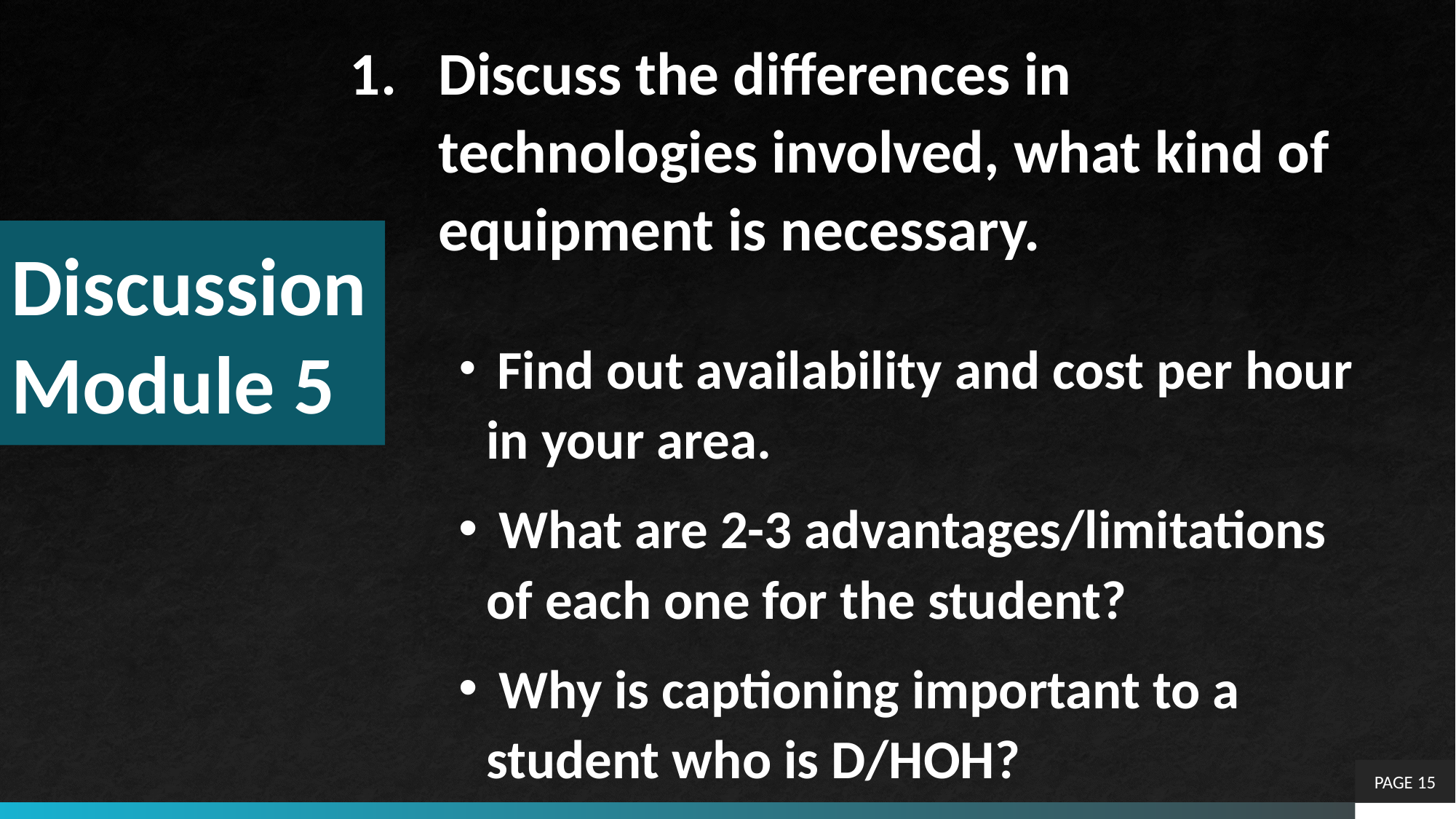

Discuss the differences in technologies involved, what kind of equipment is necessary.

 Find out availability and cost per hour in your area.
 What are 2-3 advantages/limitations of each one for the student?
 Why is captioning important to a student who is D/HOH?

# Discussion Module 5
PAGE 15